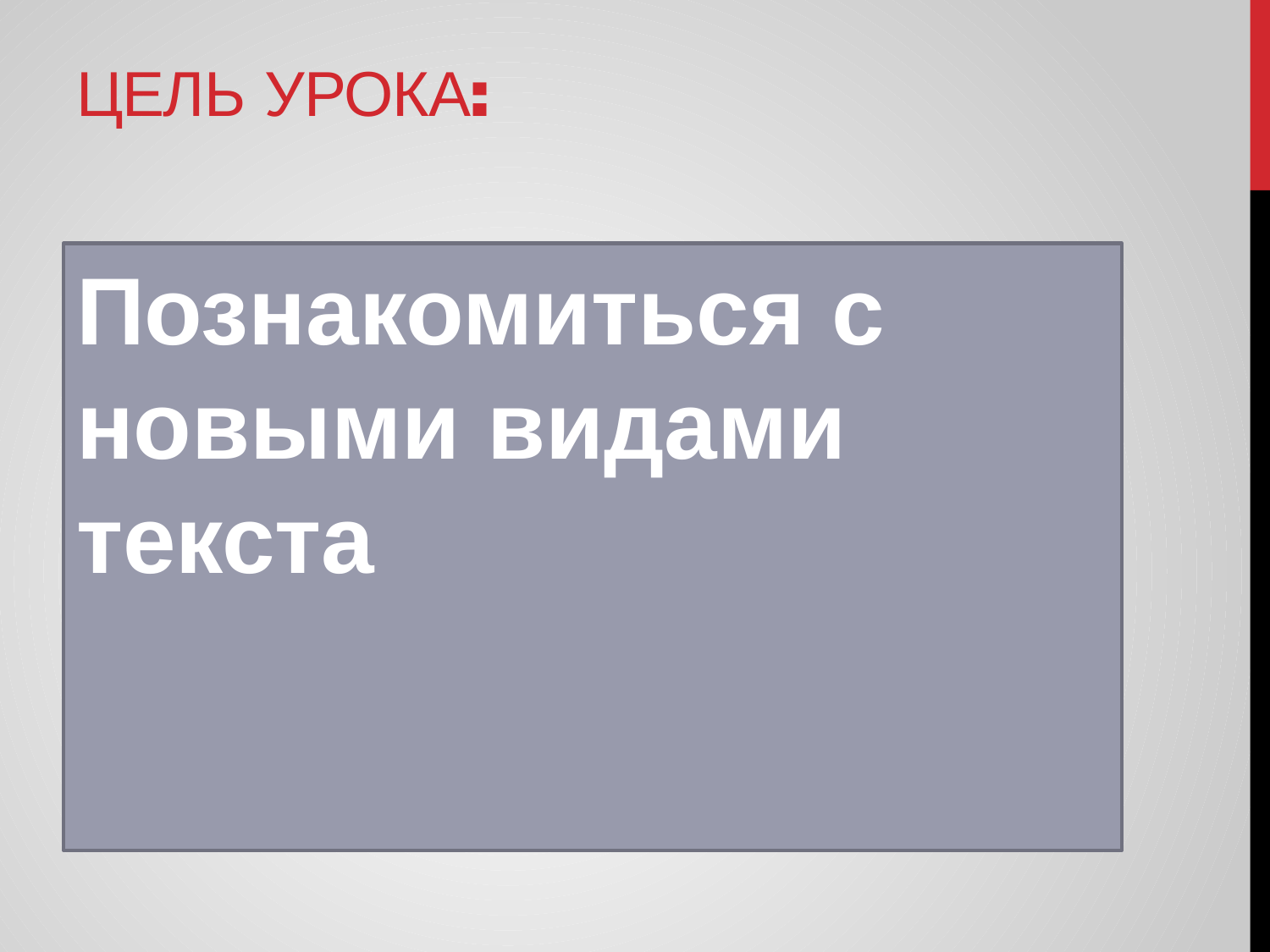

# ЦЕЛЬ урока:
Познакомиться с новыми видами текста